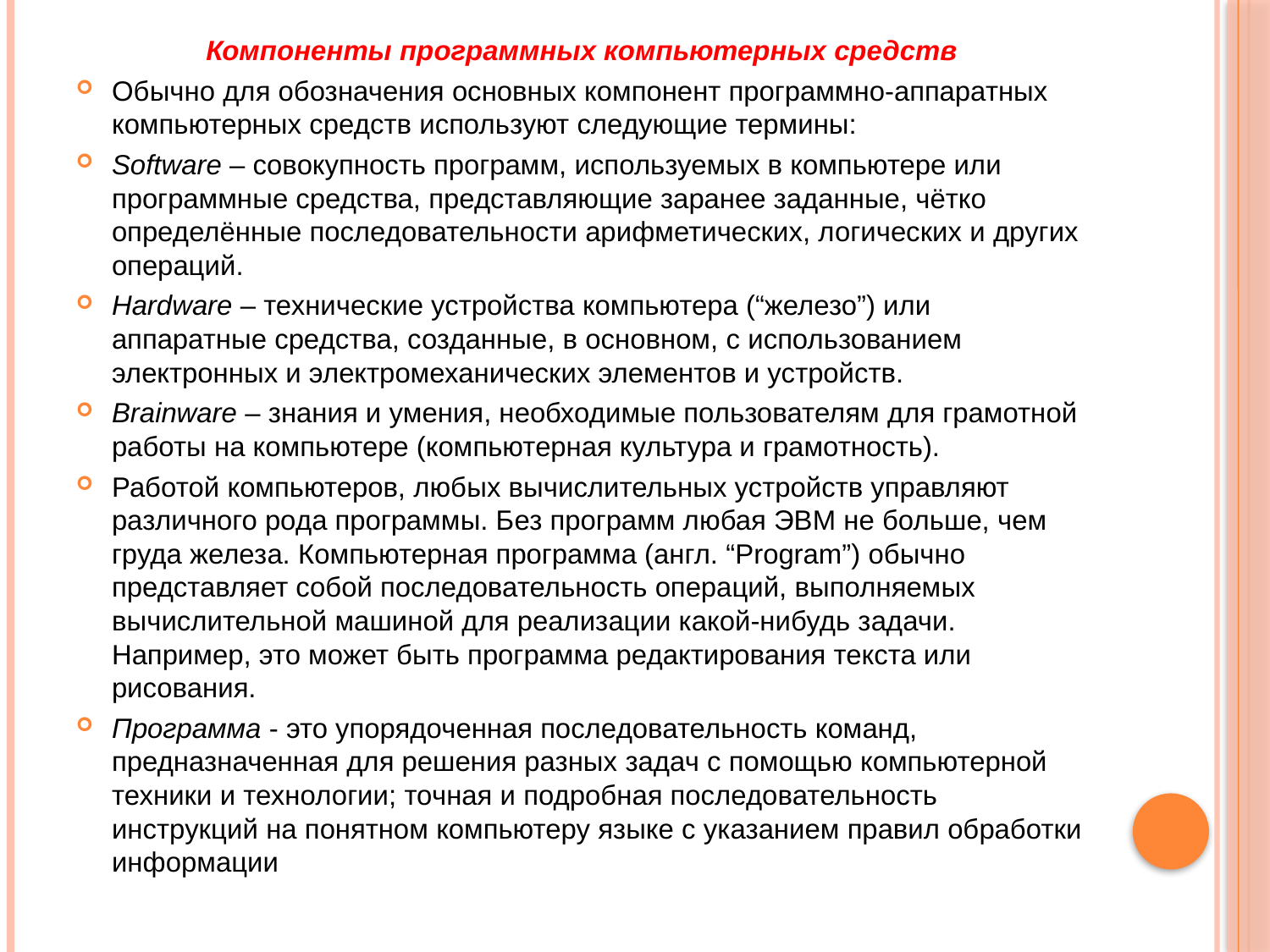

Компоненты программных компьютерных средств
Обычно для обозначения основных компонент программно-аппаратных компьютерных средств используют следующие термины:
Software – совокупность программ, используемых в компьютере или программные средства, представляющие заранее заданные, чётко определённые последовательности арифметических, логических и других операций.
Hardware – технические устройства компьютера (“железо”) или аппаратные средства, созданные, в основном, с использованием электронных и электромеханических элементов и устройств.
Brainware – знания и умения, необходимые пользователям для грамотной работы на компьютере (компьютерная культура и грамотность).
Работой компьютеров, любых вычислительных устройств управляют различного рода программы. Без программ любая ЭВМ не больше, чем груда железа. Компьютерная программа (англ. “Program”) обычно представляет собой последовательность операций, выполняемых вычислительной машиной для реализации какой-нибудь задачи. Например, это может быть программа редактирования текста или рисования.
Программа - это упорядоченная последовательность команд, предназначенная для решения разных задач с помощью компьютерной техники и технологии; точная и подробная последовательность инструкций на понятном компьютеру языке с указанием правил обработки информации